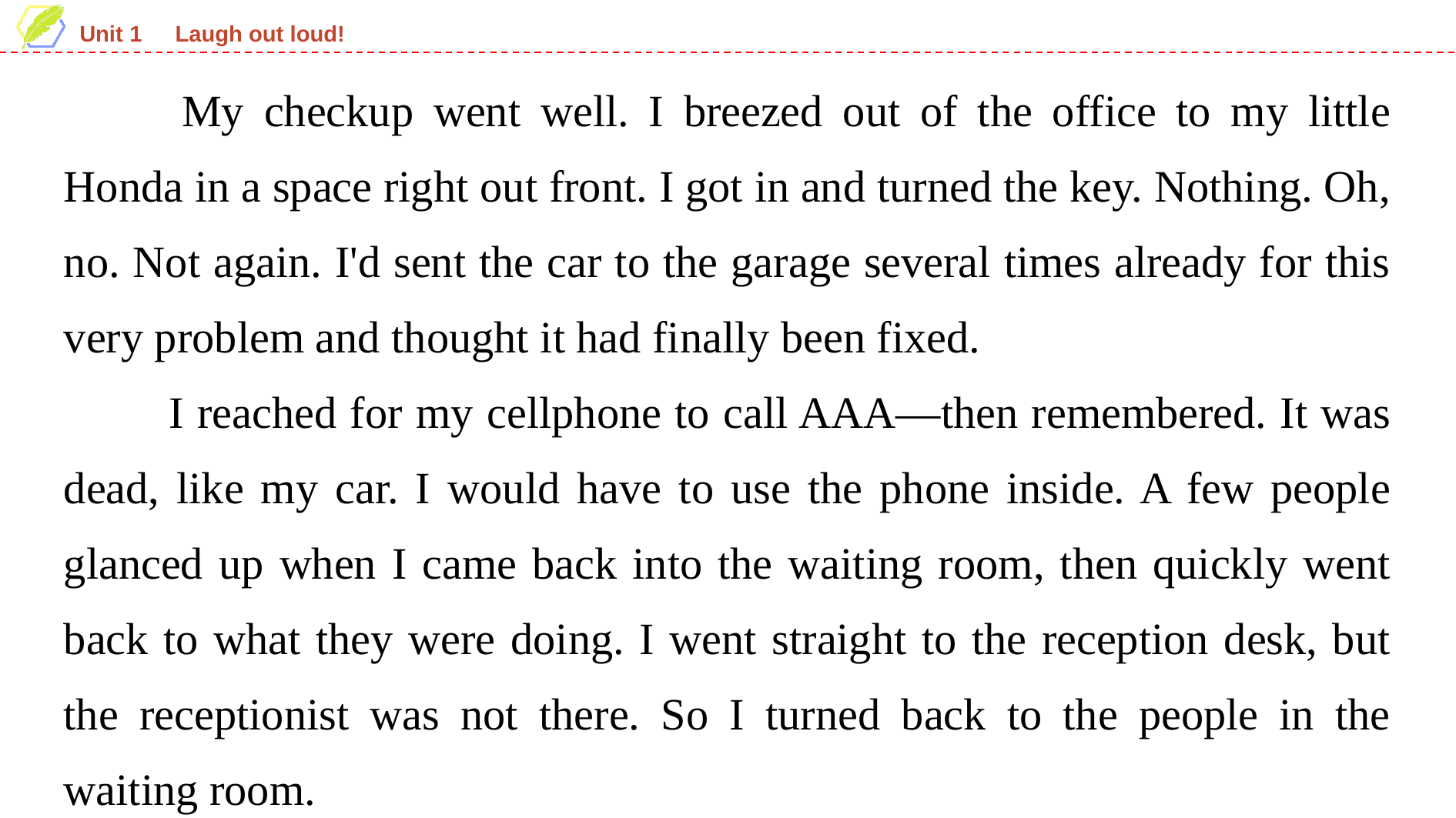

My checkup went well. I breezed out of the office to my little Honda in a space right out front. I got in and turned the key. Nothing. Oh, no. Not again. I'd sent the car to the garage several times already for this very problem and thought it had finally been fixed.
　　I reached for my cellphone to call AAA—then remembered. It was dead, like my car. I would have to use the phone inside. A few people glanced up when I came back into the waiting room, then quickly went back to what they were doing. I went straight to the reception desk, but the receptionist was not there. So I turned back to the people in the waiting room.